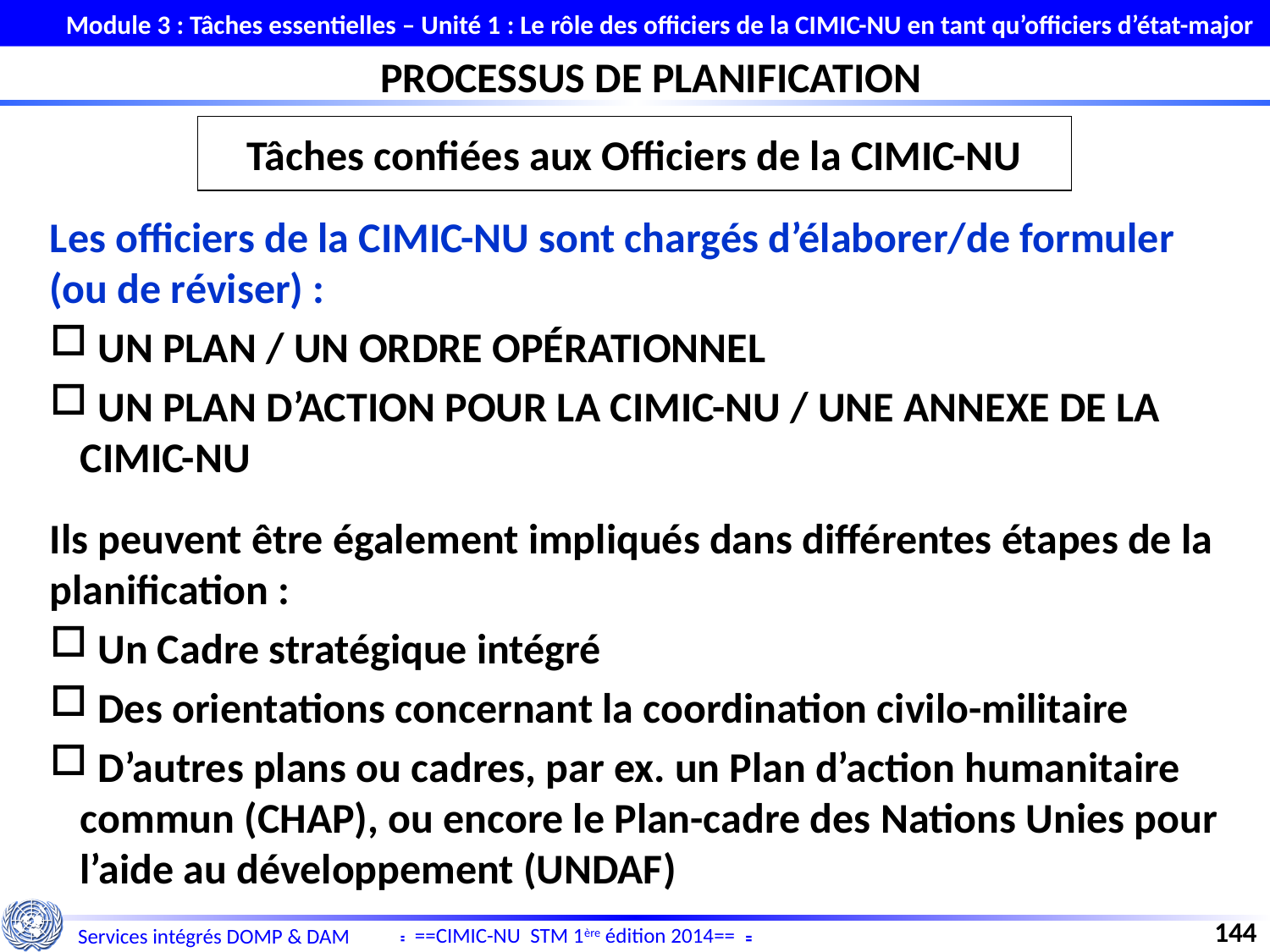

Module 3 : Tâches essentielles – Unité 1 : Le rôle des officiers de la CIMIC-NU en tant qu’officiers d’état-major
PROCESSUS DE PLANIFICATION
Tâches confiées aux Officiers de la CIMIC-NU
Les officiers de la CIMIC-NU sont chargés d’élaborer/de formuler (ou de réviser) :
 UN PLAN / UN ORDRE OPÉRATIONNEL
 UN PLAN D’ACTION POUR LA CIMIC-NU / UNE ANNEXE DE LA CIMIC-NU

Ils peuvent être également impliqués dans différentes étapes de la planification :
 Un Cadre stratégique intégré
 Des orientations concernant la coordination civilo-militaire
 D’autres plans ou cadres, par ex. un Plan d’action humanitaire commun (CHAP), ou encore le Plan-cadre des Nations Unies pour l’aide au développement (UNDAF)
144
==CIMIC-NU  STM 1ère édition 2014==
Services intégrés DOMP & DAM